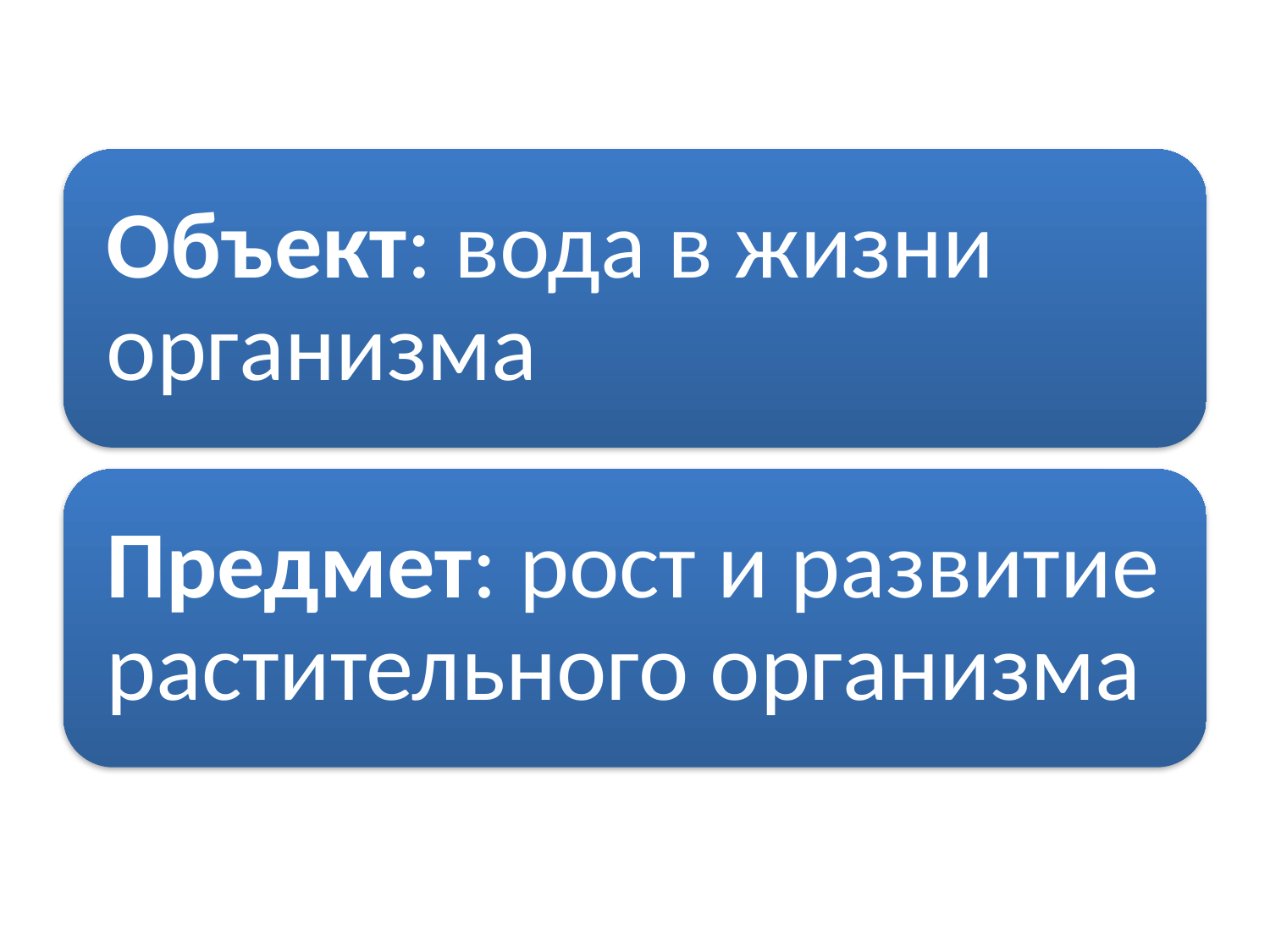

Объект: вода в жизни организма
Предмет: рост и развитие растительного организма